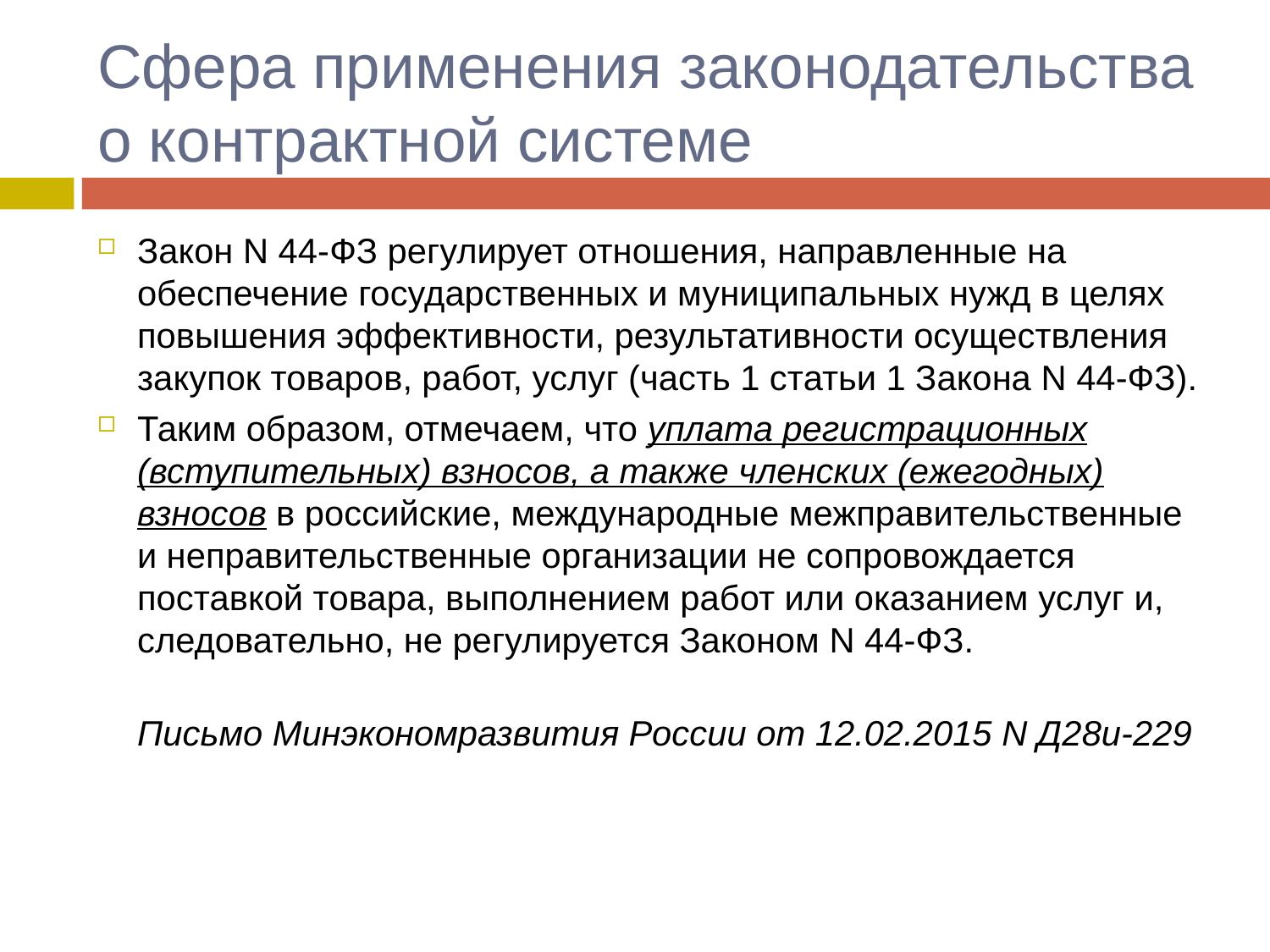

# Сфера применения законодательства о контрактной системе
Закон N 44-ФЗ регулирует отношения, направленные на обеспечение государственных и муниципальных нужд в целях повышения эффективности, результативности осуществления закупок товаров, работ, услуг (часть 1 статьи 1 Закона N 44-ФЗ).
Таким образом, отмечаем, что уплата регистрационных (вступительных) взносов, а также членских (ежегодных) взносов в российские, международные межправительственные и неправительственные организации не сопровождается поставкой товара, выполнением работ или оказанием услуг и, следовательно, не регулируется Законом N 44-ФЗ.
Письмо Минэкономразвития России от 12.02.2015 N Д28и-229